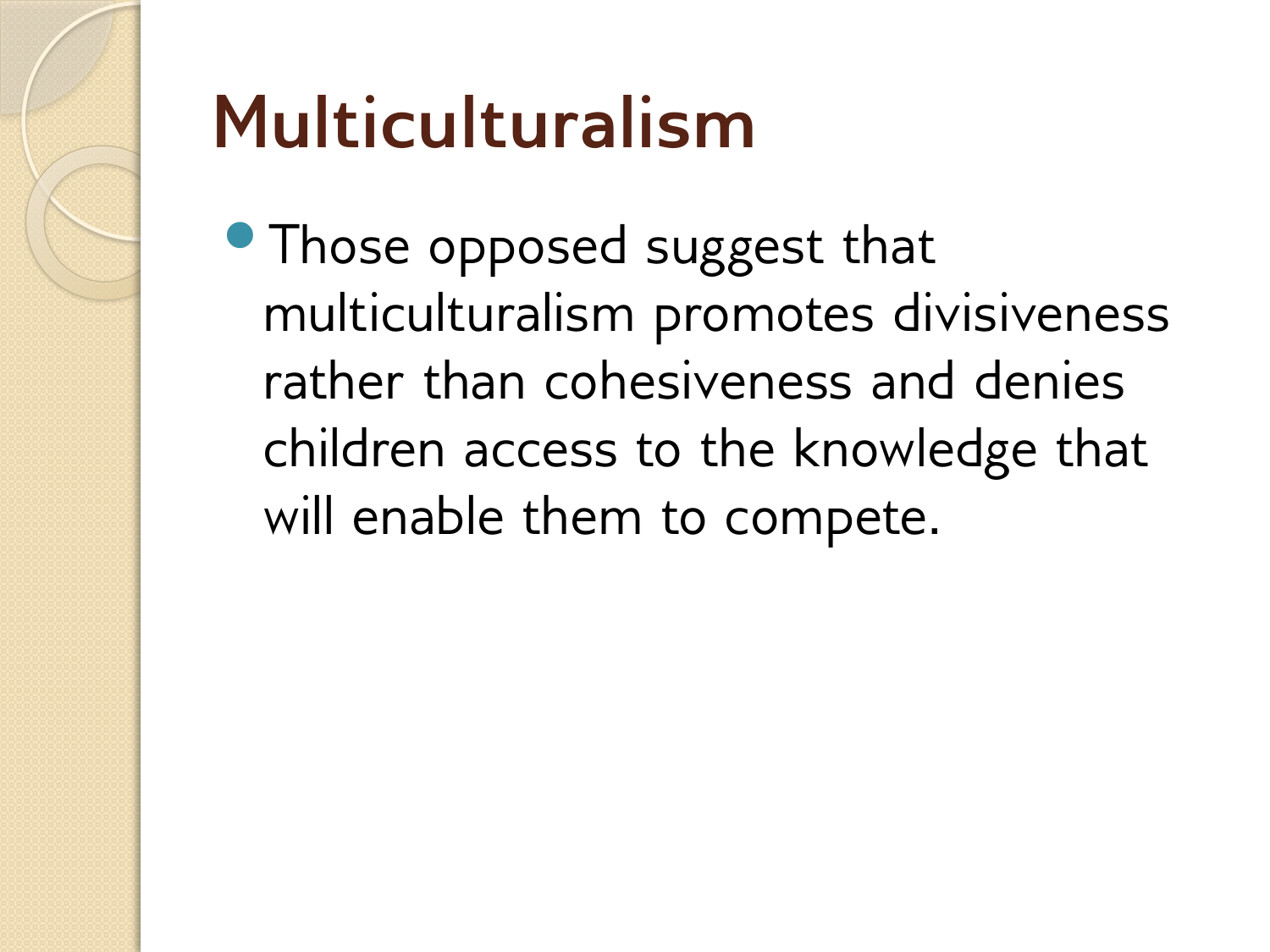

# Multiculturalism
Those opposed suggest that multiculturalism promotes divisiveness rather than cohesiveness and denies children access to the knowledge that will enable them to compete.